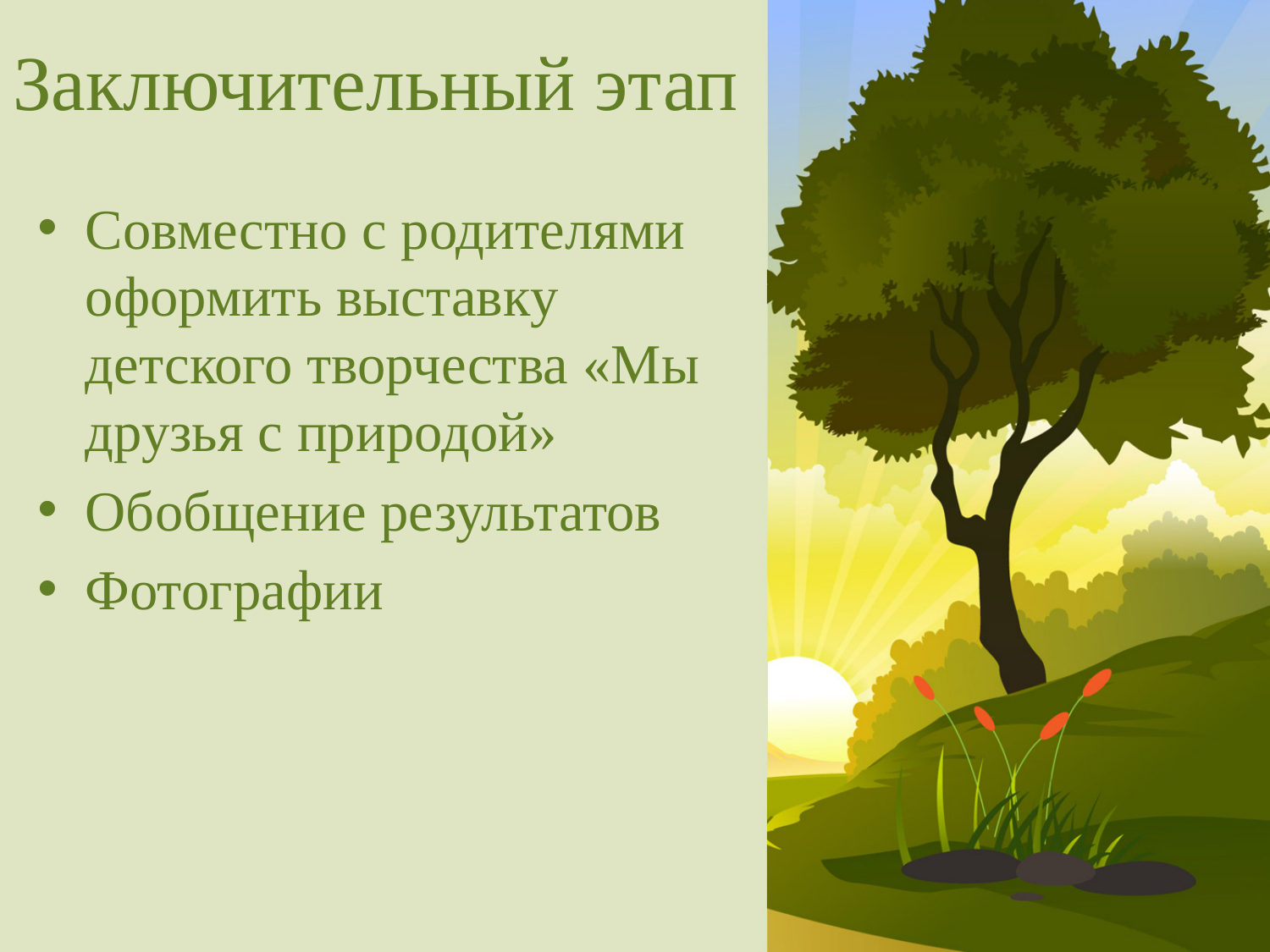

# Заключительный этап
Совместно с родителями оформить выставку детского творчества «Мы друзья с природой»
Обобщение результатов
Фотографии